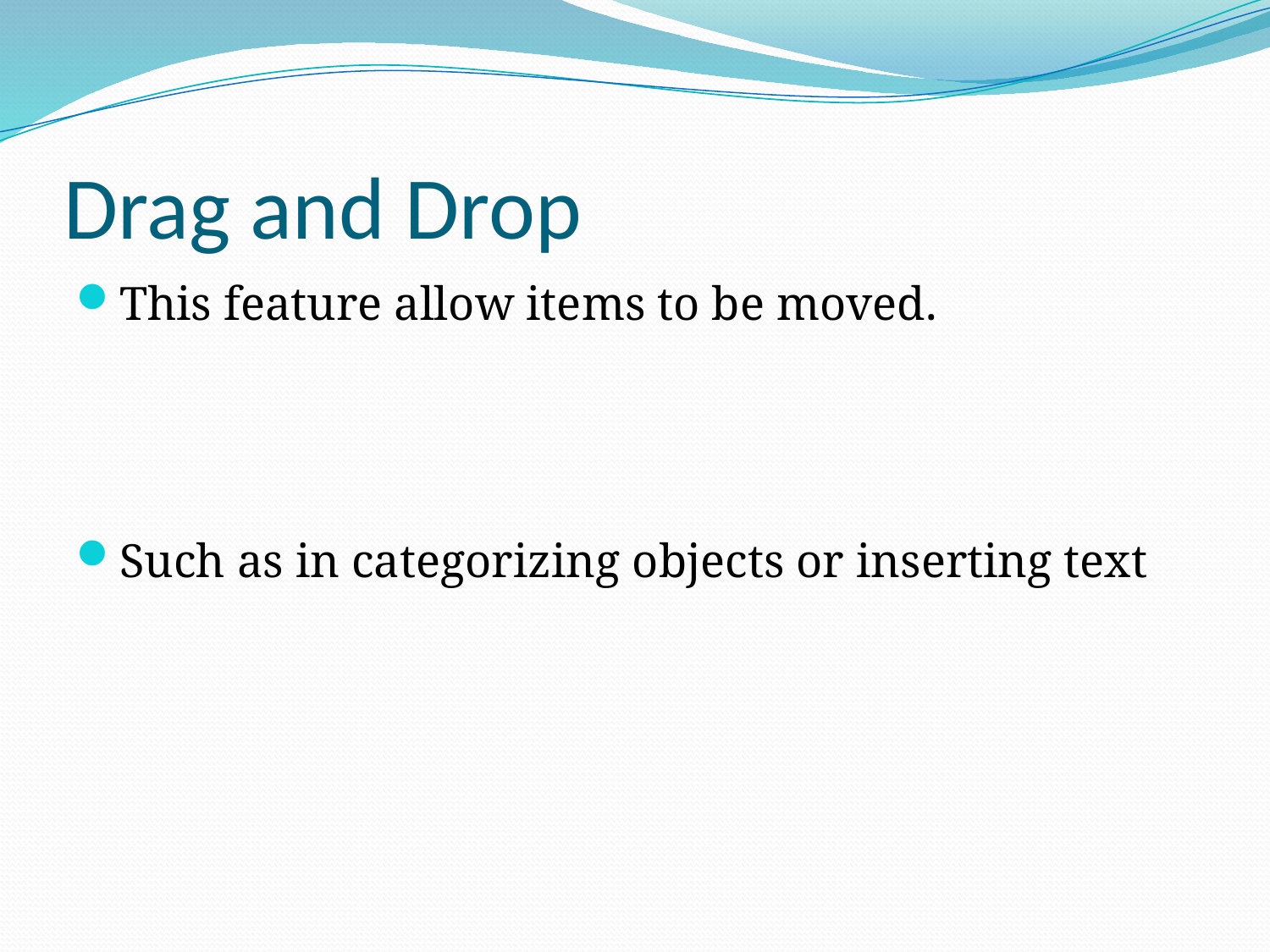

# Drag and Drop
This feature allow items to be moved.

Such as in categorizing objects or inserting text